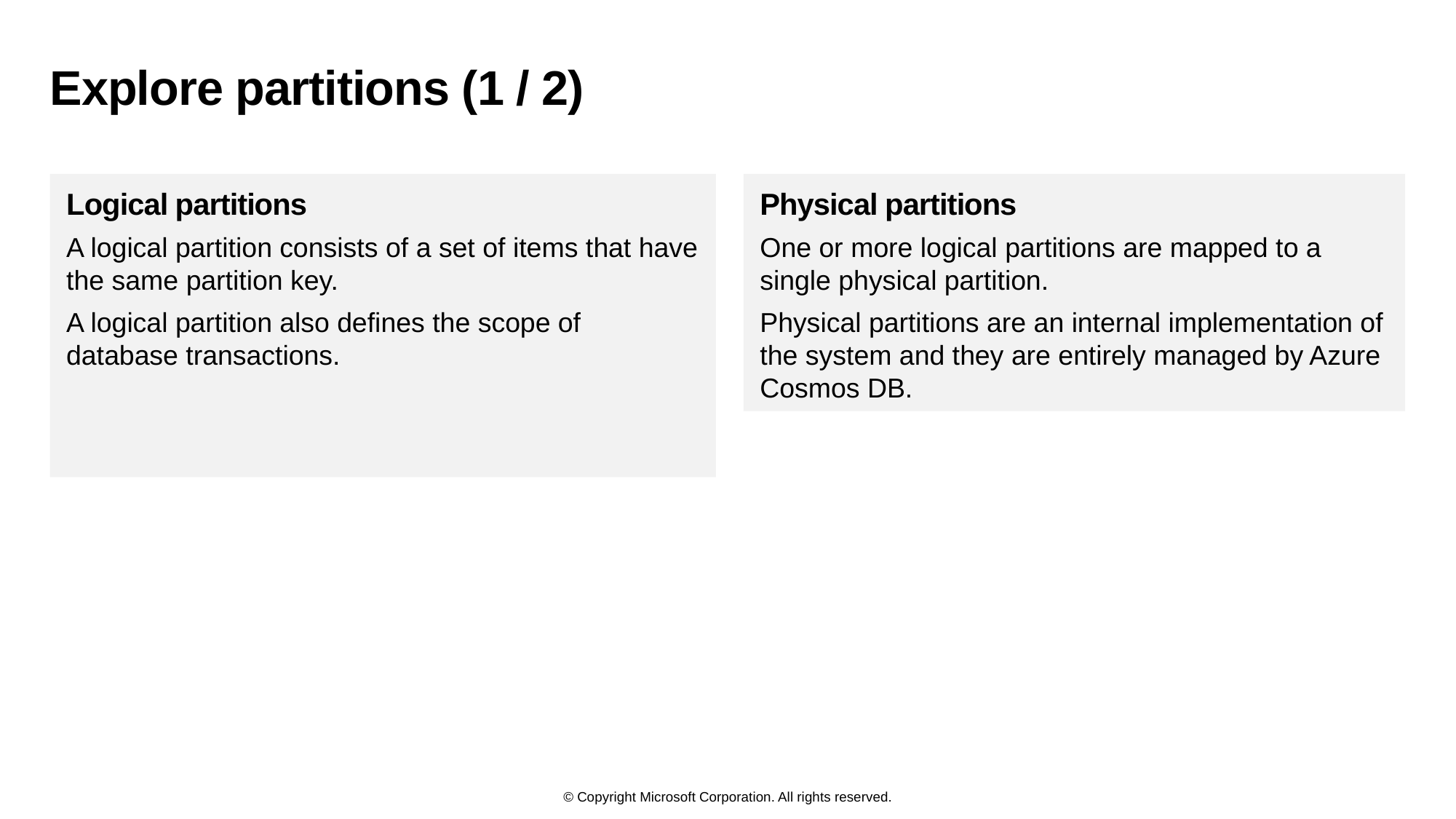

# Explore partitions (1 / 2)
Logical partitions
A logical partition consists of a set of items that have the same partition key.
A logical partition also defines the scope of database transactions.
Physical partitions
One or more logical partitions are mapped to a single physical partition.
Physical partitions are an internal implementation of the system and they are entirely managed by Azure Cosmos DB.